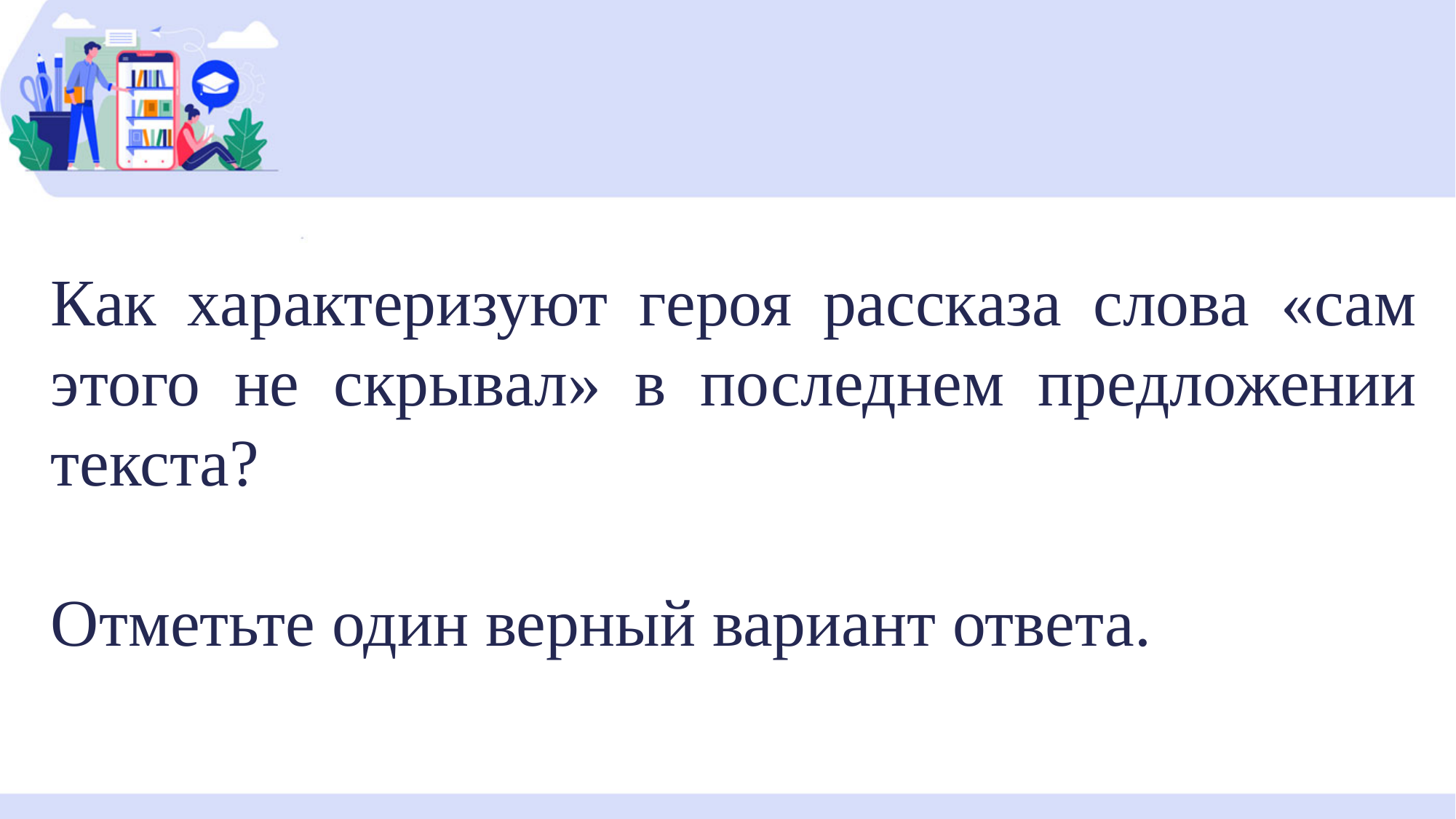

Как характеризуют героя рассказа слова «сам этого не скрывал» в последнем предложении текста?

Отметьте один верный вариант ответа.